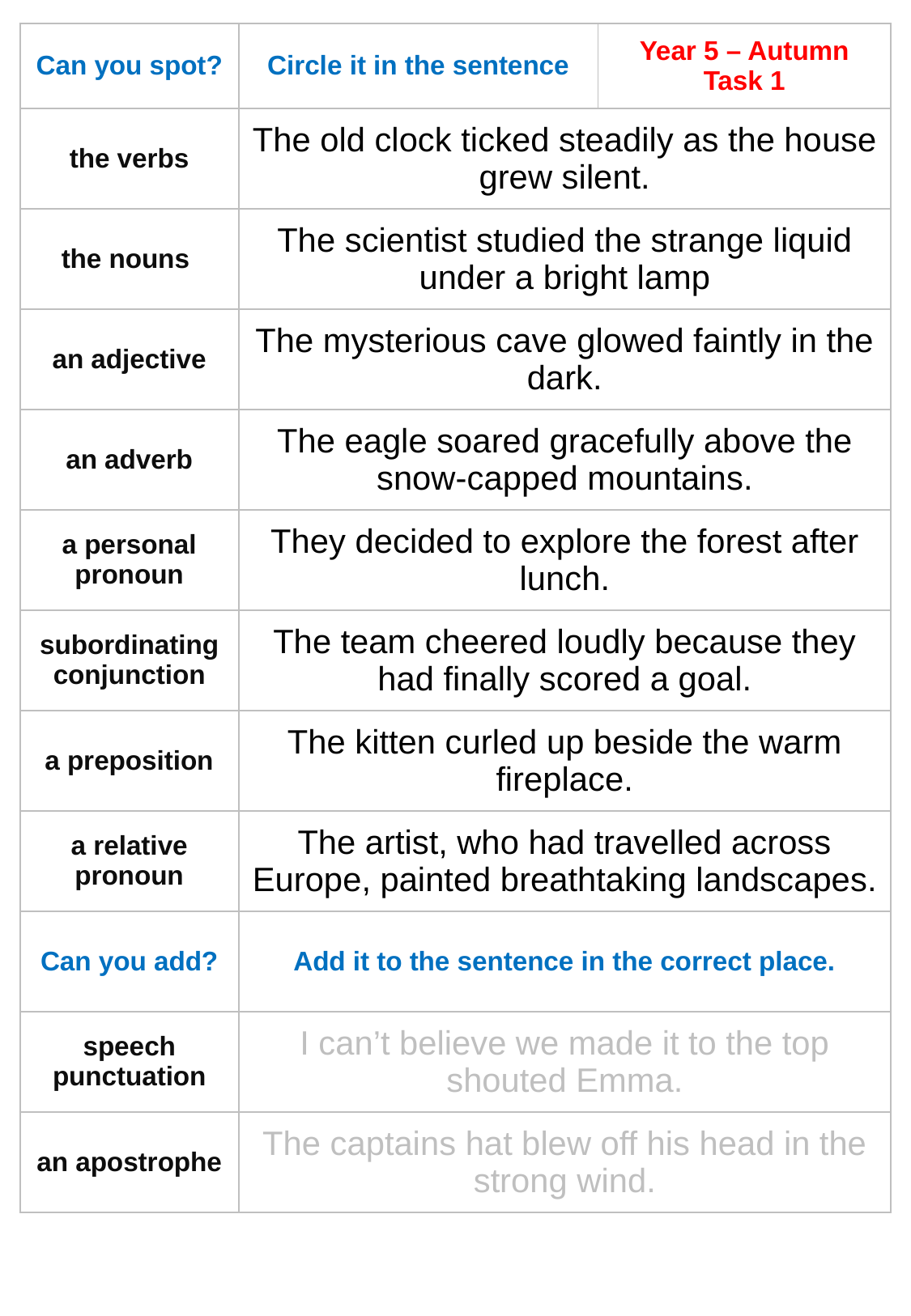

| Can you spot? | Circle it in the sentence | Year 5 – Autumn Task 1 |
| --- | --- | --- |
| the verbs | The old clock ticked steadily as the house grew silent. |  |
| the nouns | The scientist studied the strange liquid under a bright lamp |  |
| an adjective | The mysterious cave glowed faintly in the dark. |  |
| an adverb | The eagle soared gracefully above the snow-capped mountains. |  |
| a personal pronoun | They decided to explore the forest after lunch. |  |
| subordinating conjunction | The team cheered loudly because they had finally scored a goal. |  |
| a preposition | The kitten curled up beside the warm fireplace. |  |
| a relative pronoun | The artist, who had travelled across Europe, painted breathtaking landscapes. |  |
| Can you add? | Add it to the sentence in the correct place. |  |
| speech punctuation | I can’t believe we made it to the top shouted Emma. |  |
| an apostrophe | The captains hat blew off his head in the strong wind. |  |